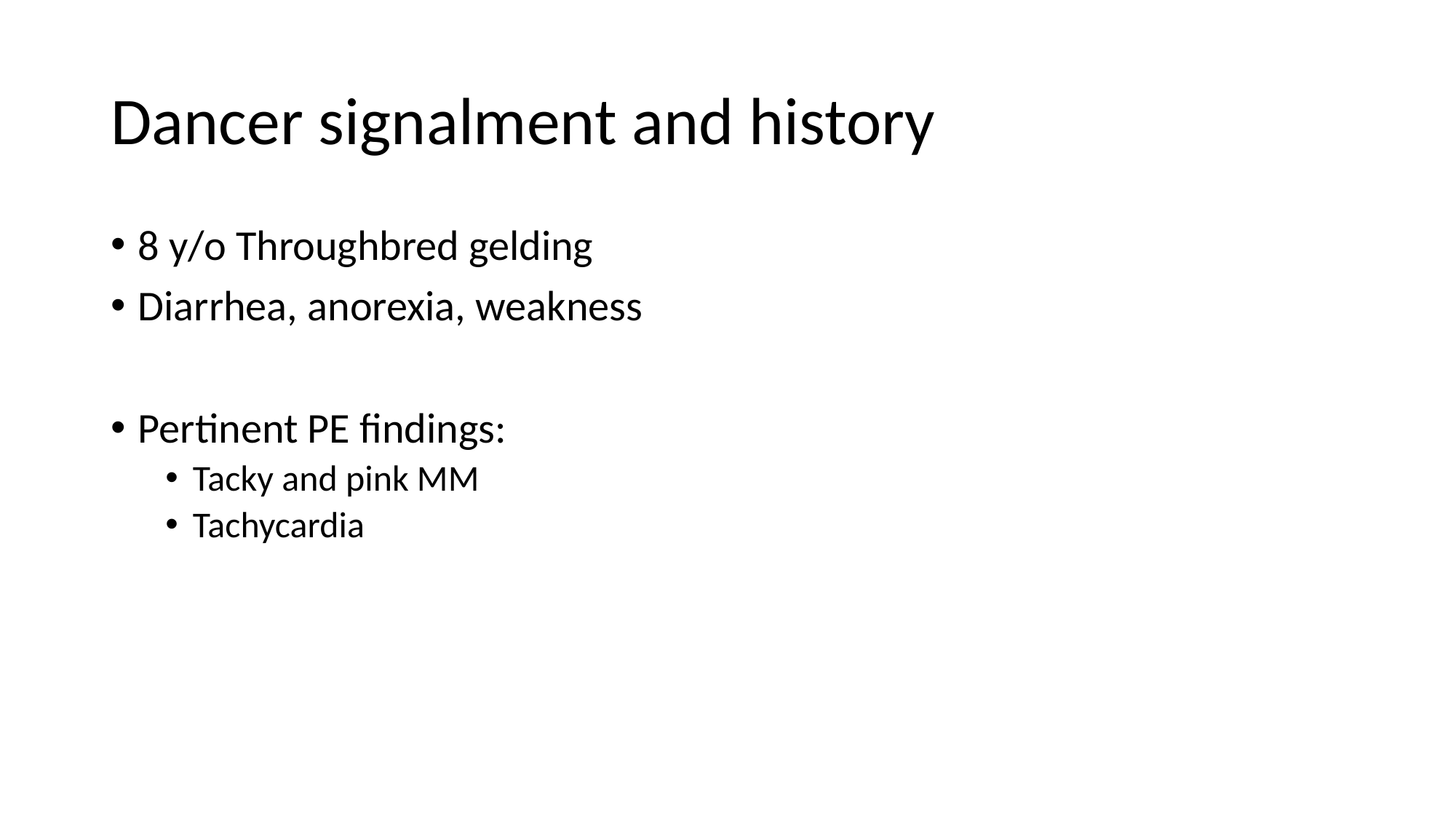

# Dancer signalment and history
8 y/o Throughbred gelding
Diarrhea, anorexia, weakness

Pertinent PE findings:
Tacky and pink MM
Tachycardia